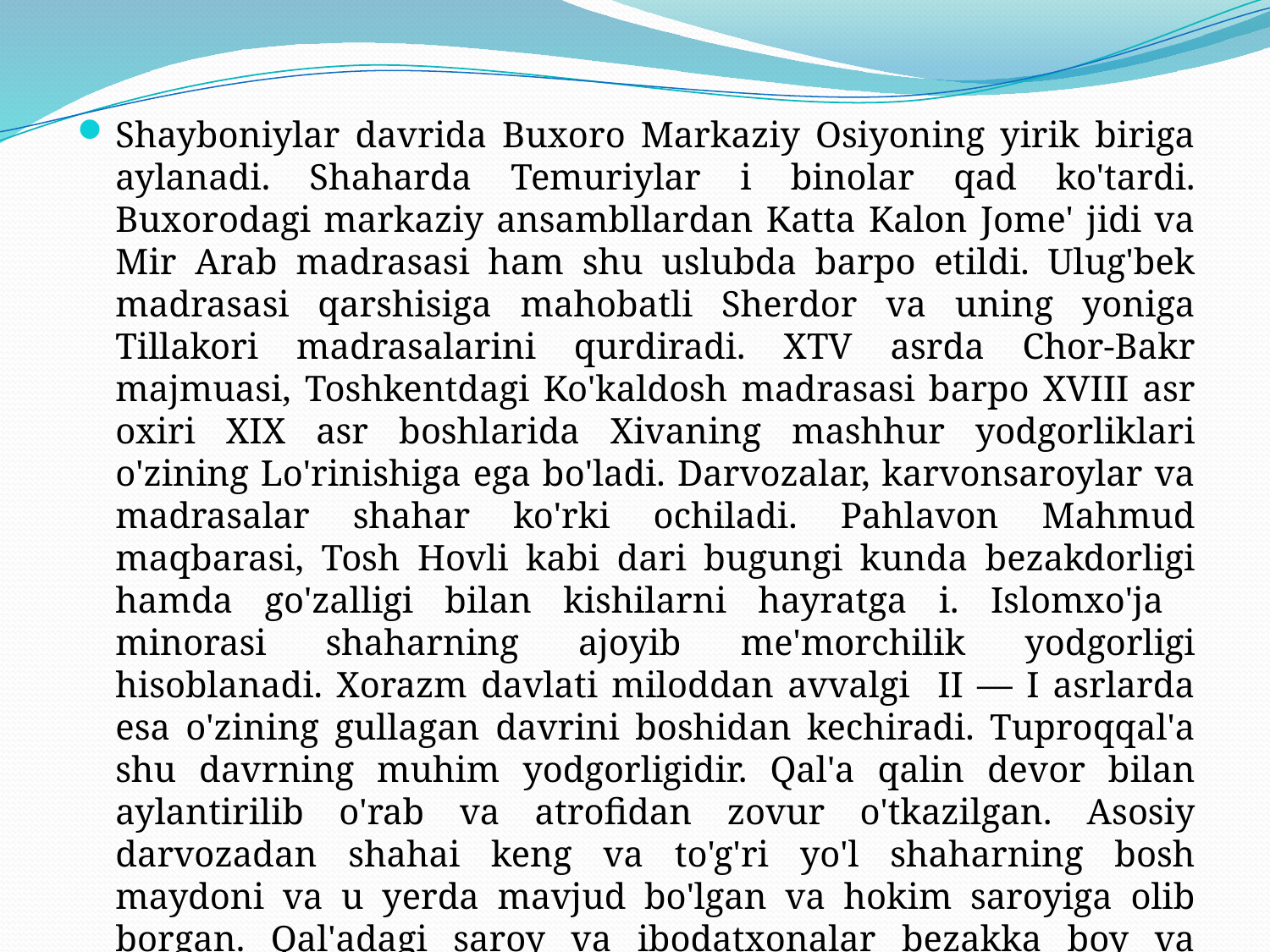

Shayboniylar davrida Buxoro Markaziy Osiyoning yirik biriga aylanadi. Shaharda Temuriylar i binolar qad ko'tardi. Buxorodagi markaziy ansambllardan Katta Kalon Jome' jidi va Mir Arab madrasasi ham shu uslubda barpo etildi. Ulug'bek madrasasi qarshisiga mahobatli Sherdor va uning yoniga Tillakori madrasalarini qurdiradi. XTV asrda Chor-Bakr majmuasi, Toshkentdagi Ko'kaldosh madrasasi barpo XVIII asr oxiri XIX asr boshlarida Xivaning mashhur yodgorliklari o'zining Lo'rinishiga ega bo'ladi. Darvozalar, karvonsaroylar va madrasalar shahar ko'rki ochiladi. Pahlavon Mahmud maqbarasi, Tosh Hovli kabi dari bugungi kunda bezakdorligi hamda go'zalligi bilan kishilarni hayratga i. Islomxo'ja  minorasi shaharning ajoyib me'morchilik yodgorligi hisoblanadi. Xorazm davlati miloddan avvalgi  II — I asrlarda esa o'zining gullagan davrini boshidan kechiradi. Tuproqqal'a shu davrning muhim yodgorligidir. Qal'a qalin devor bilan aylantirilib o'rab va atrofidan zovur o'tkazilgan. Asosiy darvozadan shahai keng va to'g'ri yo'l shaharning bosh maydoni va u yerda mavjud bo'lgan va hokim saroyiga olib borgan. Qal'adagi saroy va ibodatxonalar bezakka boy va hashamatli qilib qurilgan bo'lib, uni bezashda rassomlik va haykaltaroshlik san'atidan foydalanilgan.